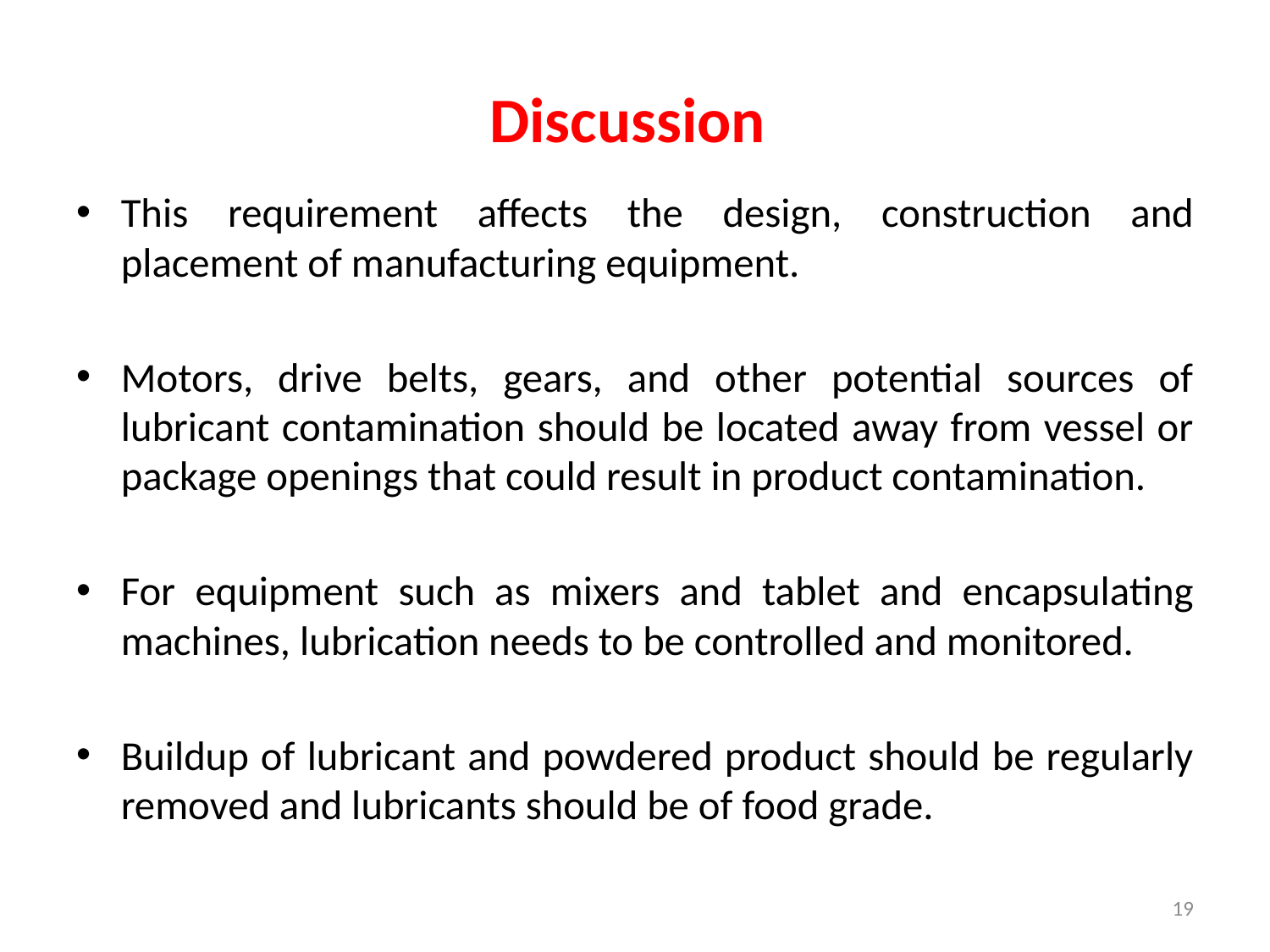

# Discussion
This requirement affects the design, construction and placement of manufacturing equipment.

Motors, drive belts, gears, and other potential sources of lubricant contamination should be located away from vessel or package openings that could result in product contamination.

For equipment such as mixers and tablet and encapsulating machines, lubrication needs to be controlled and monitored.

Buildup of lubricant and powdered product should be regularly removed and lubricants should be of food grade.

19